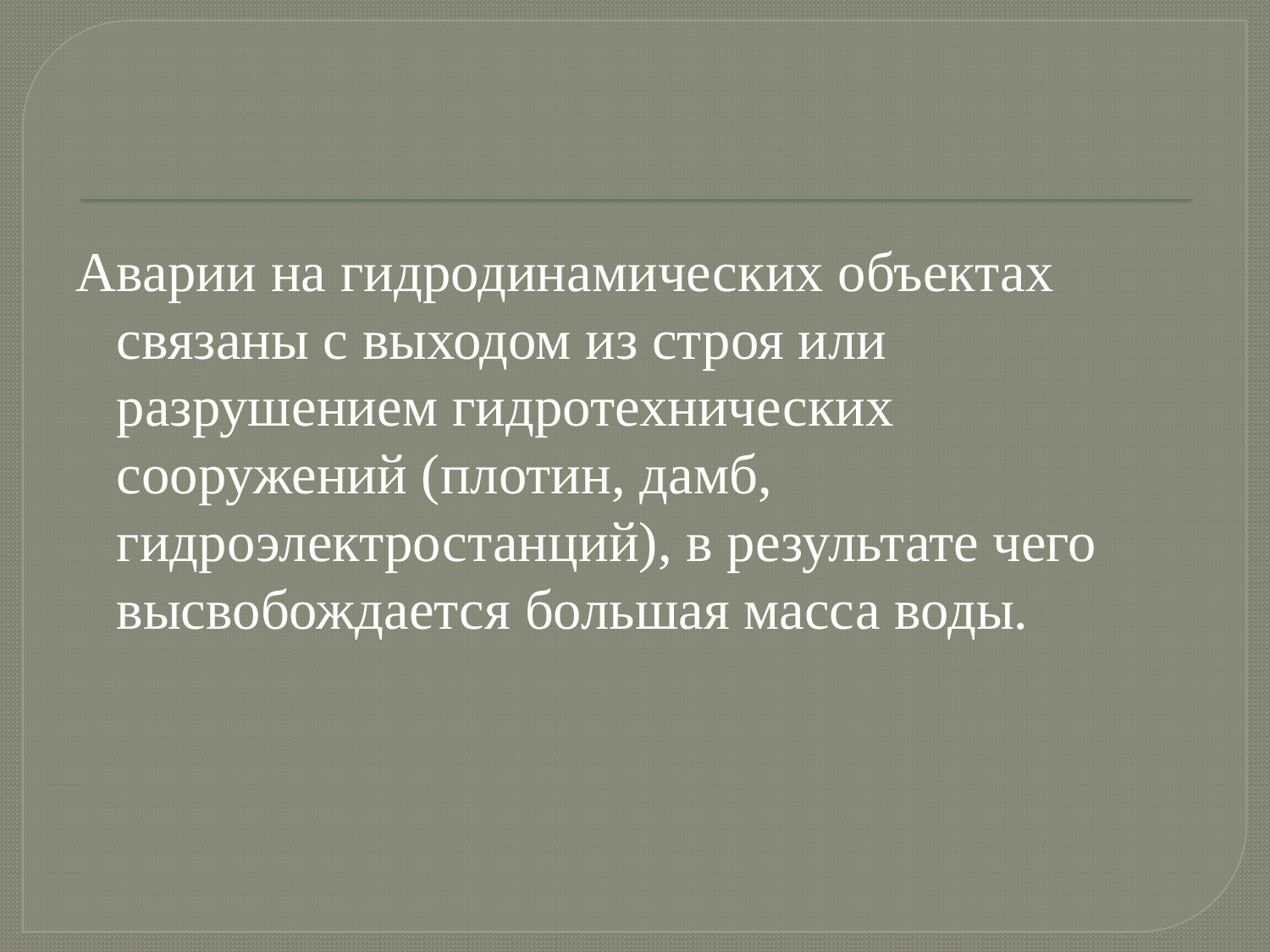

#
Аварии на гидродинамических объектах связаны с выходом из строя или разрушением гидротехнических сооружений (плотин, дамб, гидроэлектростанций), в результате чего высвобождается большая масса воды.